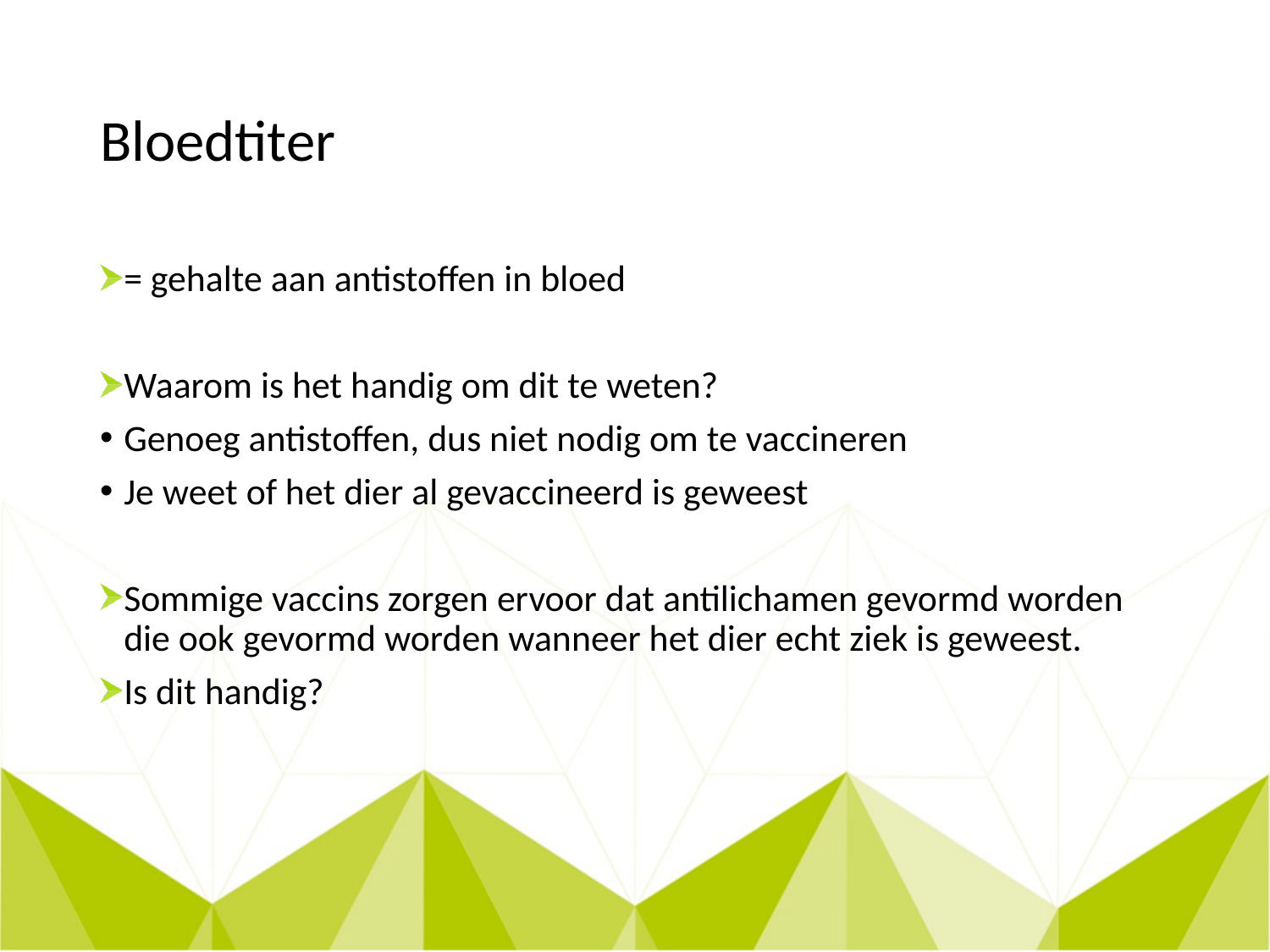

# Bloedtiter
= gehalte aan antistoffen in bloed

Waarom is het handig om dit te weten?
Genoeg antistoffen, dus niet nodig om te vaccineren
Je weet of het dier al gevaccineerd is geweest

Sommige vaccins zorgen ervoor dat antilichamen gevormd worden die ook gevormd worden wanneer het dier echt ziek is geweest.
Is dit handig?